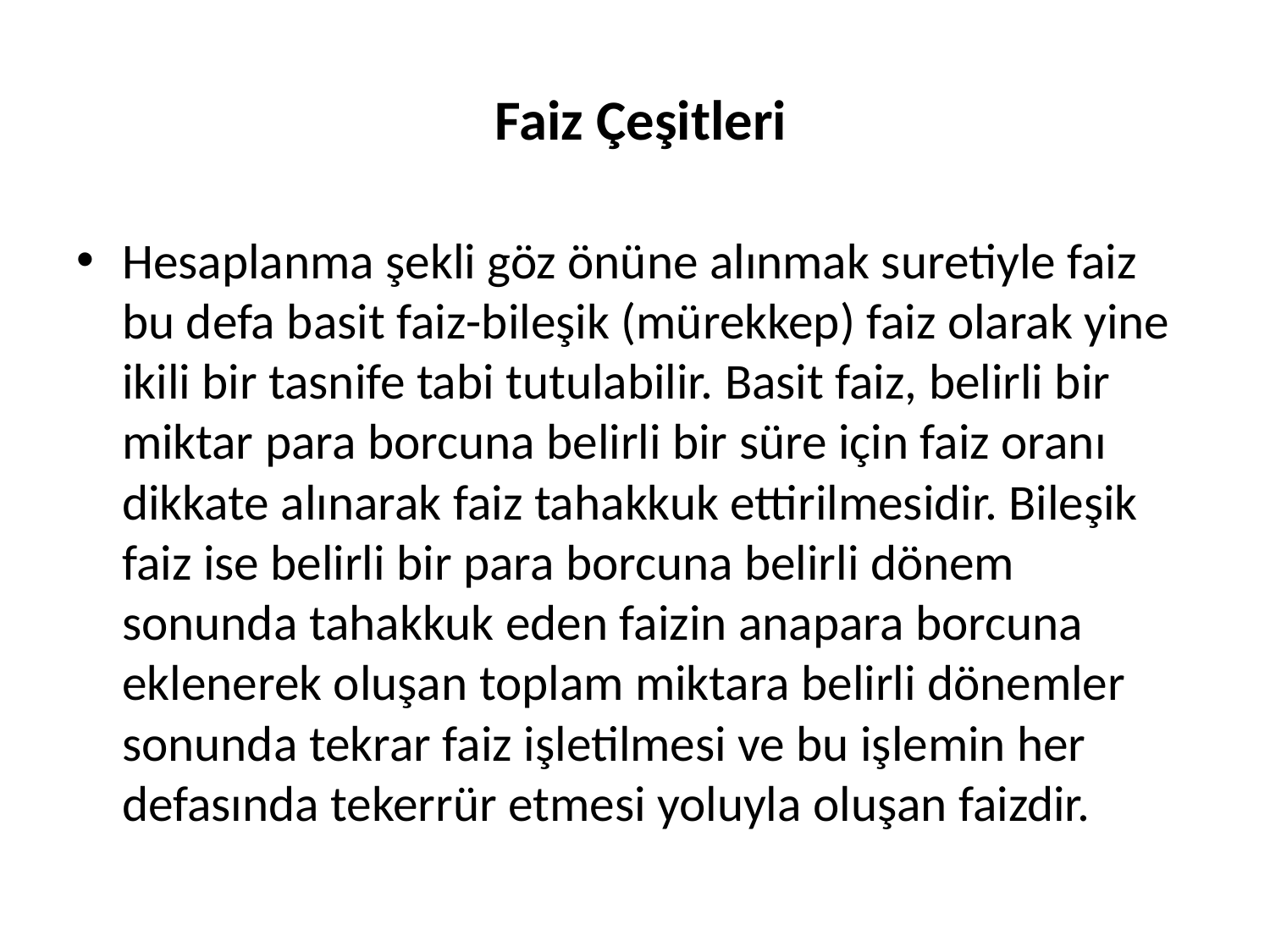

# Faiz Çeşitleri
Hesaplanma şekli göz önüne alınmak suretiyle faiz bu defa basit faiz-bileşik (mürekkep) faiz olarak yine ikili bir tasnife tabi tutulabilir. Basit faiz, belirli bir miktar para borcuna belirli bir süre için faiz oranı dikkate alınarak faiz tahakkuk ettirilmesidir. Bileşik faiz ise belirli bir para borcuna belirli dönem sonunda tahakkuk eden faizin anapara borcuna eklenerek oluşan toplam miktara belirli dönemler sonunda tekrar faiz işletilmesi ve bu işlemin her defasında tekerrür etmesi yoluyla oluşan faizdir.